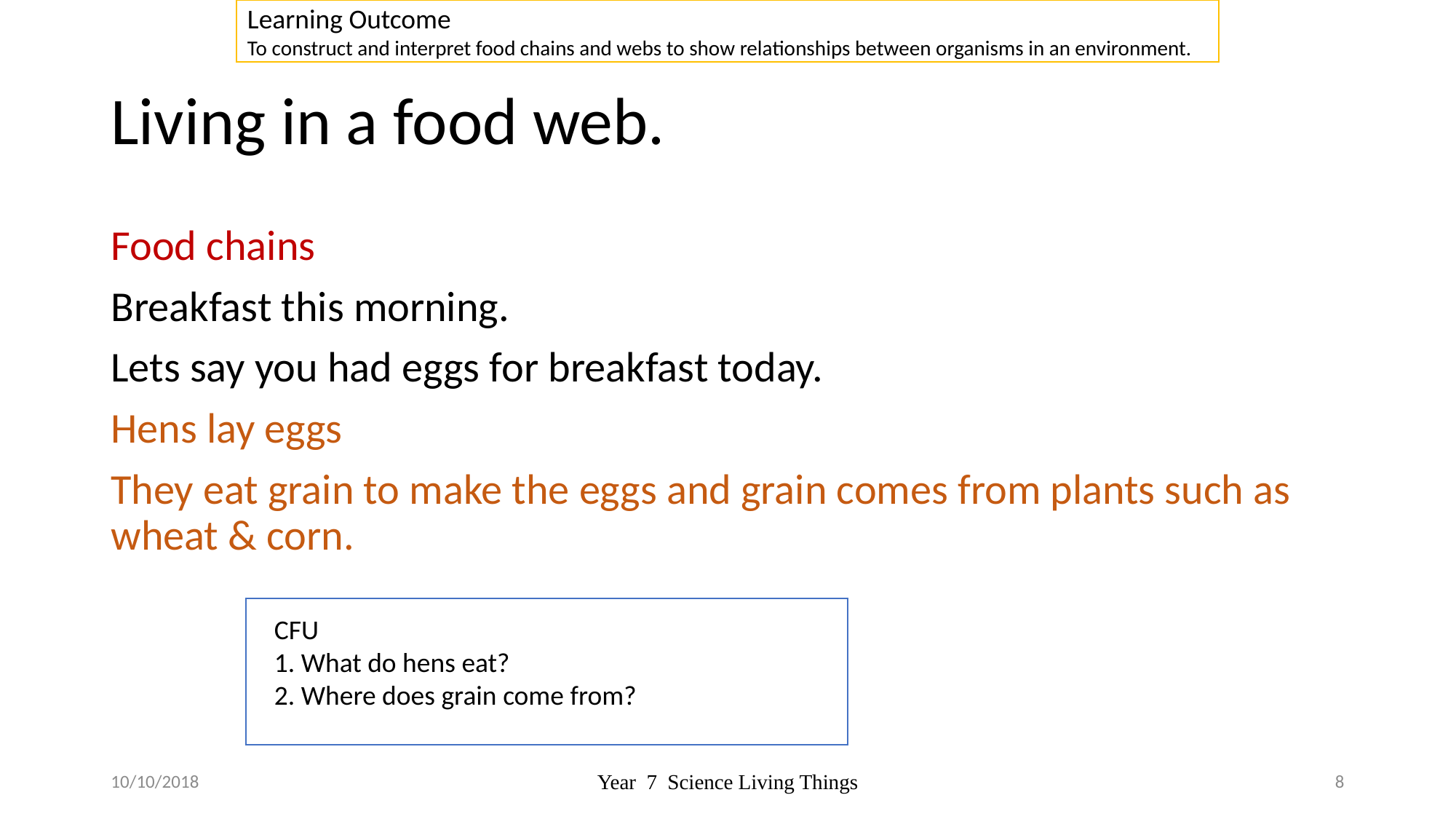

Learning Outcome
To construct and interpret food chains and webs to show relationships between organisms in an environment.
# Living in a food web.
Food chains
Breakfast this morning.
Lets say you had eggs for breakfast today.
Hens lay eggs
They eat grain to make the eggs and grain comes from plants such as wheat & corn.

CFU
1. What do hens eat?
2. Where does grain come from?
10/10/2018
Year  7  Science Living Things
8